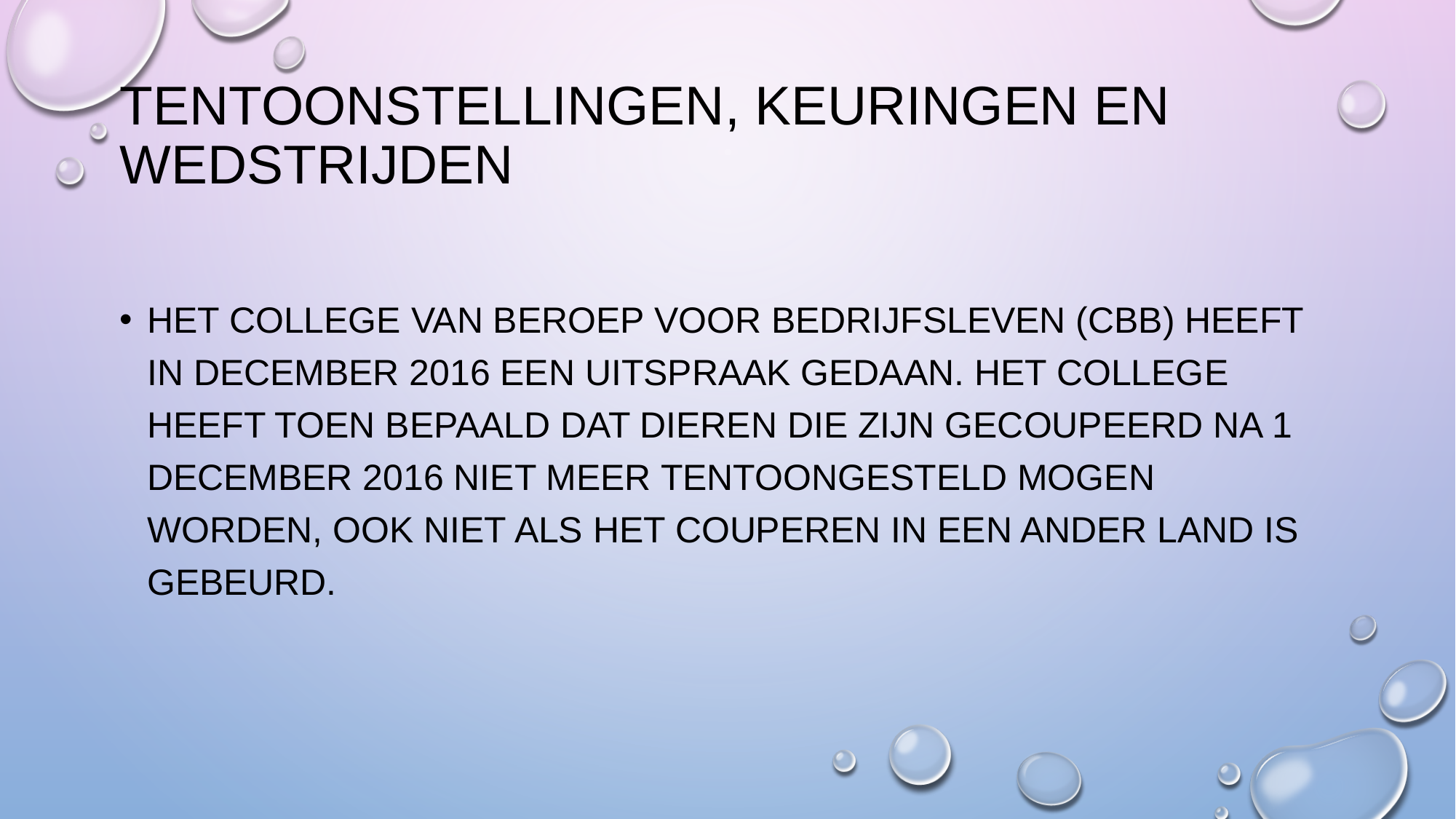

# Tentoonstellingen, keuringen en wedstrijden
Het College van Beroep voor bedrijfsleven (CBb) heeft in december 2016 een uitspraak gedaan. Het college heeft toen bepaald dat dieren die zijn gecoupeerd na 1 december 2016 niet meer tentoongesteld mogen worden, ook niet als het couperen in een ander land is gebeurd.